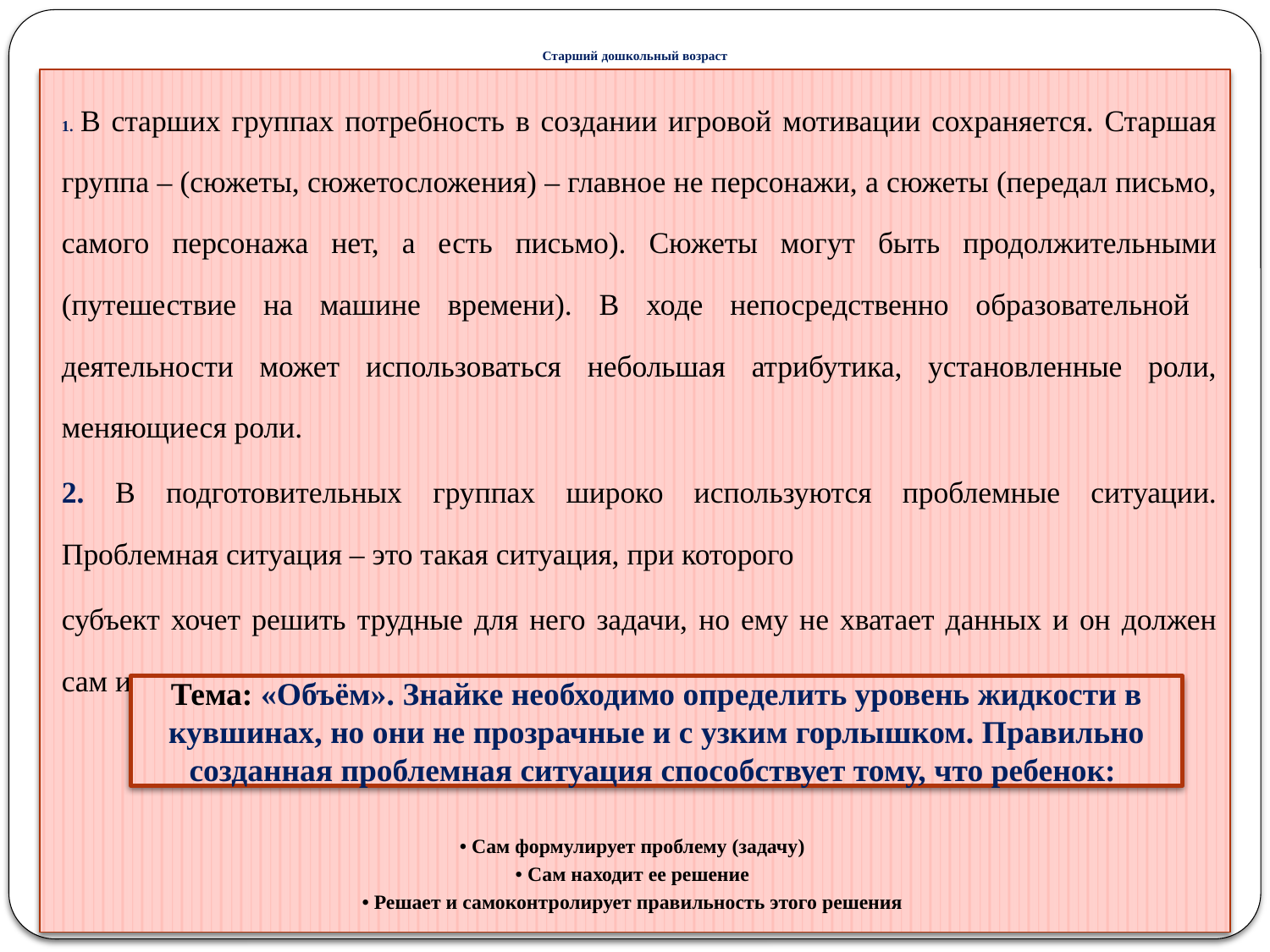

# Старший дошкольный возраст
1. В старших группах потребность в создании игровой мотивации сохраняется. Старшая группа – (сюжеты, сюжетосложения) – главное не персонажи, а сюжеты (передал письмо, самого персонажа нет, а есть письмо). Сюжеты могут быть продолжительными (путешествие на машине времени). В ходе непосредственно образовательной  деятельности может использоваться небольшая атрибутика, установленные роли, меняющиеся роли.
2. В подготовительных группах широко используются проблемные ситуации. Проблемная ситуация – это такая ситуация, при которого
субъект хочет решить трудные для него задачи, но ему не хватает данных и он должен сам их искать.

• Сам формулирует проблему (задачу)
• Сам находит ее решение
• Решает и самоконтролирует правильность этого решения

Тема: «Объём». Знайке необходимо определить уровень жидкости в кувшинах, но они не прозрачные и с узким горлышком. Правильно созданная проблемная ситуация способствует тому, что ребенок: